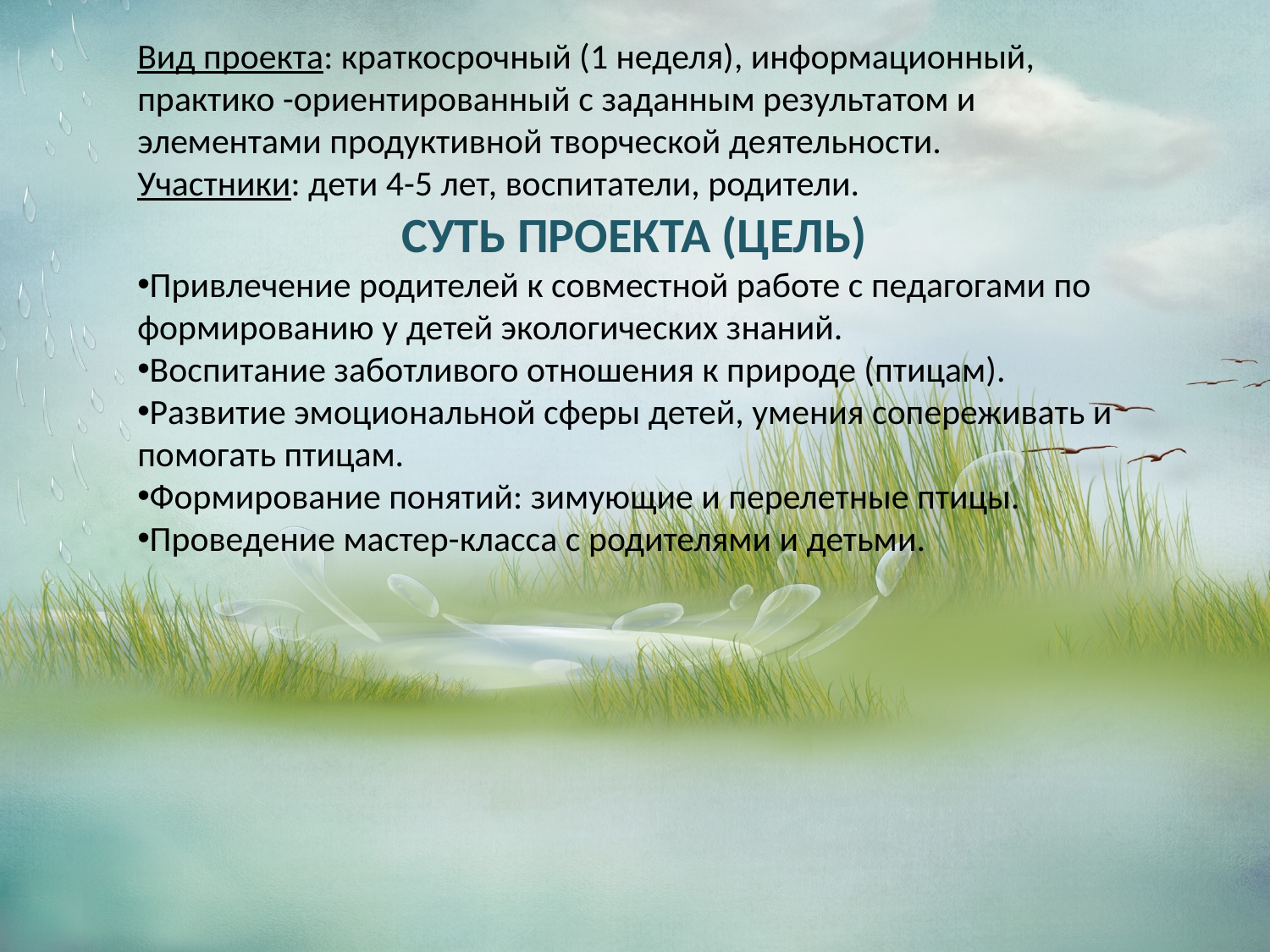

Вид проекта: краткосрочный (1 неделя), информационный, практико -ориентированный с заданным результатом и элементами продуктивной творческой деятельности.
Участники: дети 4-5 лет, воспитатели, родители.
СУТЬ ПРОЕКТА (ЦЕЛЬ)
Привлечение родителей к совместной работе с педагогами по формированию у детей экологических знаний.
Воспитание заботливого отношения к природе (птицам).
Развитие эмоциональной сферы детей, умения сопереживать и помогать птицам.
Формирование понятий: зимующие и перелетные птицы.
Проведение мастер-класса с родителями и детьми.